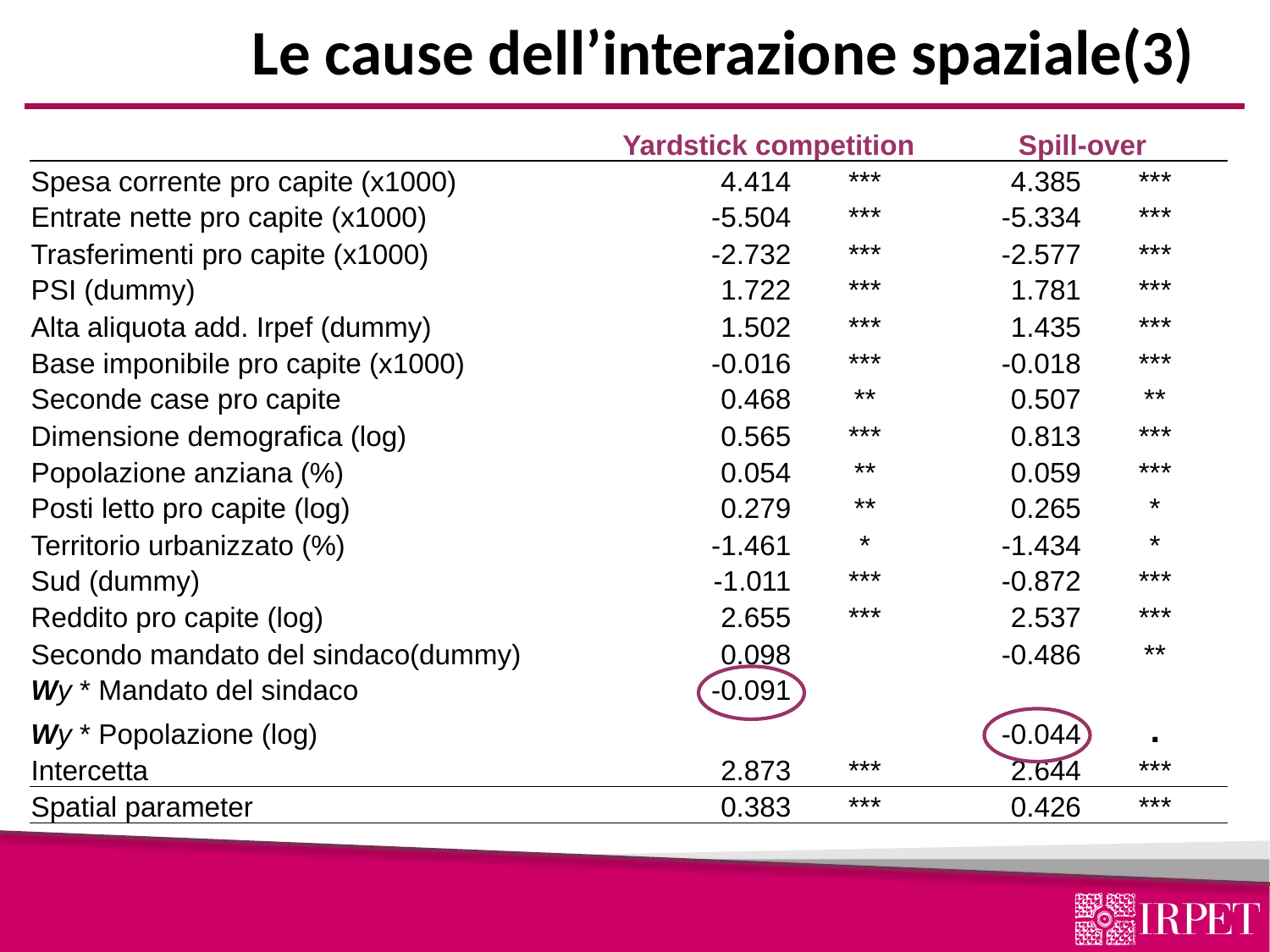

y =

# Le cause dell’interazione spaziale(3)

|  | Yardstick competition |  | Spill-over |  |
| --- | --- | --- | --- | --- |
| Spesa corrente pro capite (x1000) | 4.414 | \*\*\* | 4.385 | \*\*\* |
| Entrate nette pro capite (x1000) | -5.504 | \*\*\* | -5.334 | \*\*\* |
| Trasferimenti pro capite (x1000) | -2.732 | \*\*\* | -2.577 | \*\*\* |
| PSI (dummy) | 1.722 | \*\*\* | 1.781 | \*\*\* |
| Alta aliquota add. Irpef (dummy) | 1.502 | \*\*\* | 1.435 | \*\*\* |
| Base imponibile pro capite (x1000) | -0.016 | \*\*\* | -0.018 | \*\*\* |
| Seconde case pro capite | 0.468 | \*\* | 0.507 | \*\* |
| Dimensione demografica (log) | 0.565 | \*\*\* | 0.813 | \*\*\* |
| Popolazione anziana (%) | 0.054 | \*\* | 0.059 | \*\*\* |
| Posti letto pro capite (log) | 0.279 | \*\* | 0.265 | \* |
| Territorio urbanizzato (%) | -1.461 | \* | -1.434 | \* |
| Sud (dummy) | -1.011 | \*\*\* | -0.872 | \*\*\* |
| Reddito pro capite (log) | 2.655 | \*\*\* | 2.537 | \*\*\* |
| Secondo mandato del sindaco(dummy) | 0.098 |  | -0.486 | \*\* |
| Wy \* Mandato del sindaco | -0.091 |  |  |  |
| Wy \* Popolazione (log) |  |  | -0.044 | . |
| Intercetta | 2.873 | \*\*\* | 2.644 | \*\*\* |
| Spatial parameter | 0.383 | \*\*\* | 0.426 | \*\*\* |